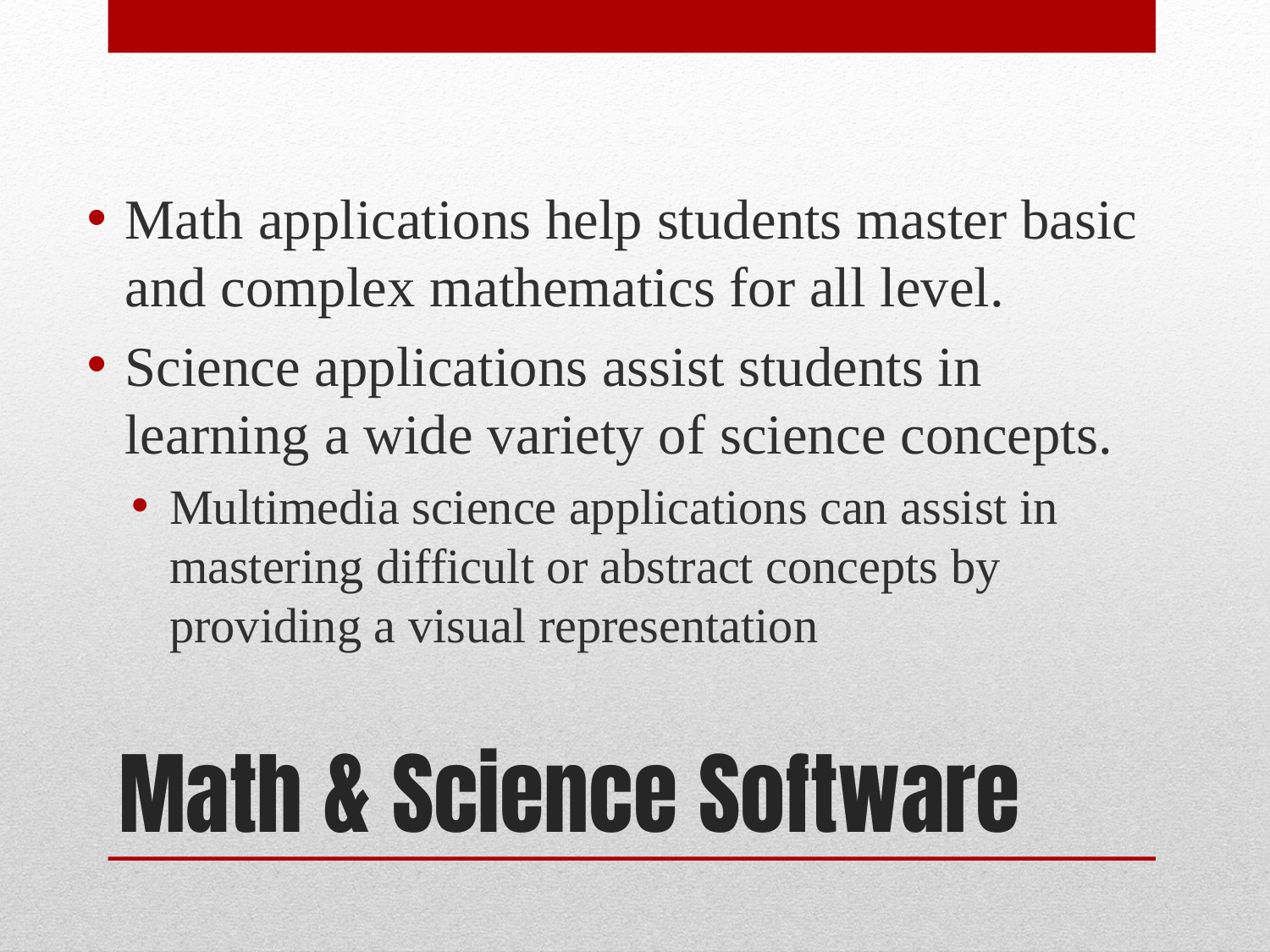

Math applications help students master basic and complex mathematics for all level.
Science applications assist students in learning a wide variety of science concepts.
Multimedia science applications can assist in mastering difficult or abstract concepts by providing a visual representation
# Math & Science Software